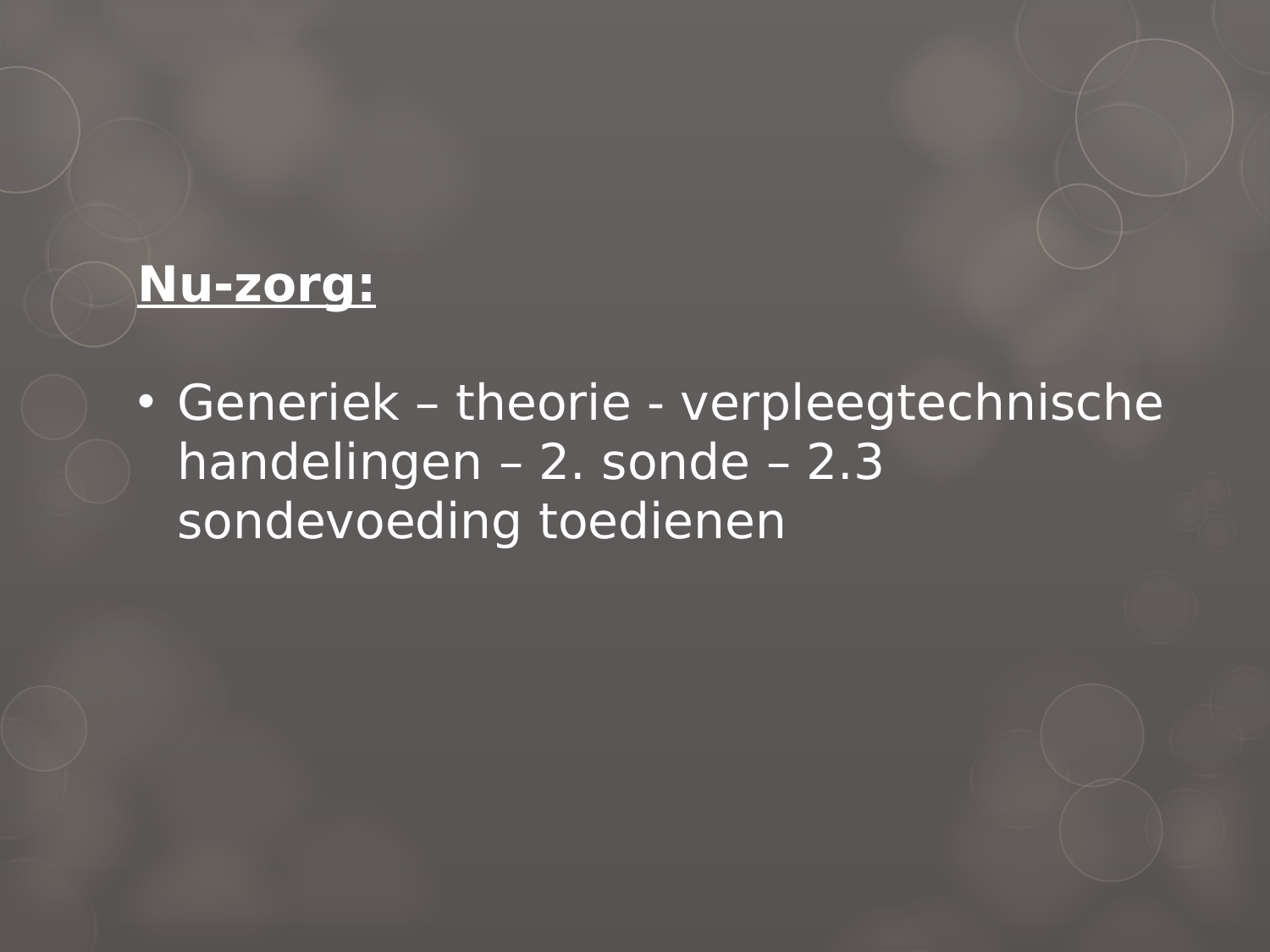

Nu-zorg:

Generiek – theorie - verpleegtechnische handelingen – 2. sonde – 2.3 sondevoeding toedienen